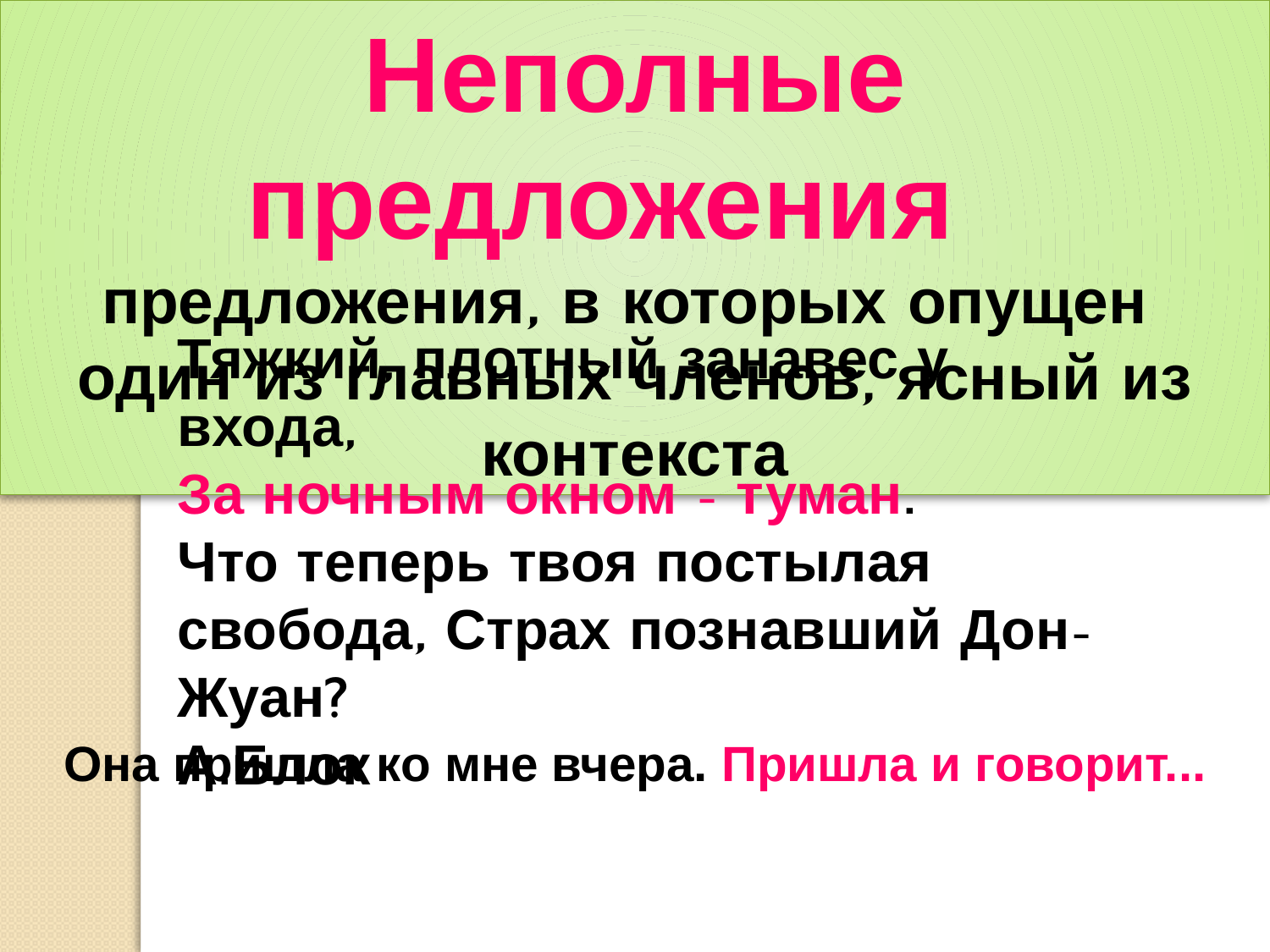

Неполные предложения
предложения, в которых опущен
один из главных членов, ясный из контекста
Тяжкий, плотный занавес у входа,
За ночным окном - туман.
Что теперь твоя постылая свобода, Страх познавший Дон-Жуан?
А.Блок
Она пришла ко мне вчера. Пришла и говорит...